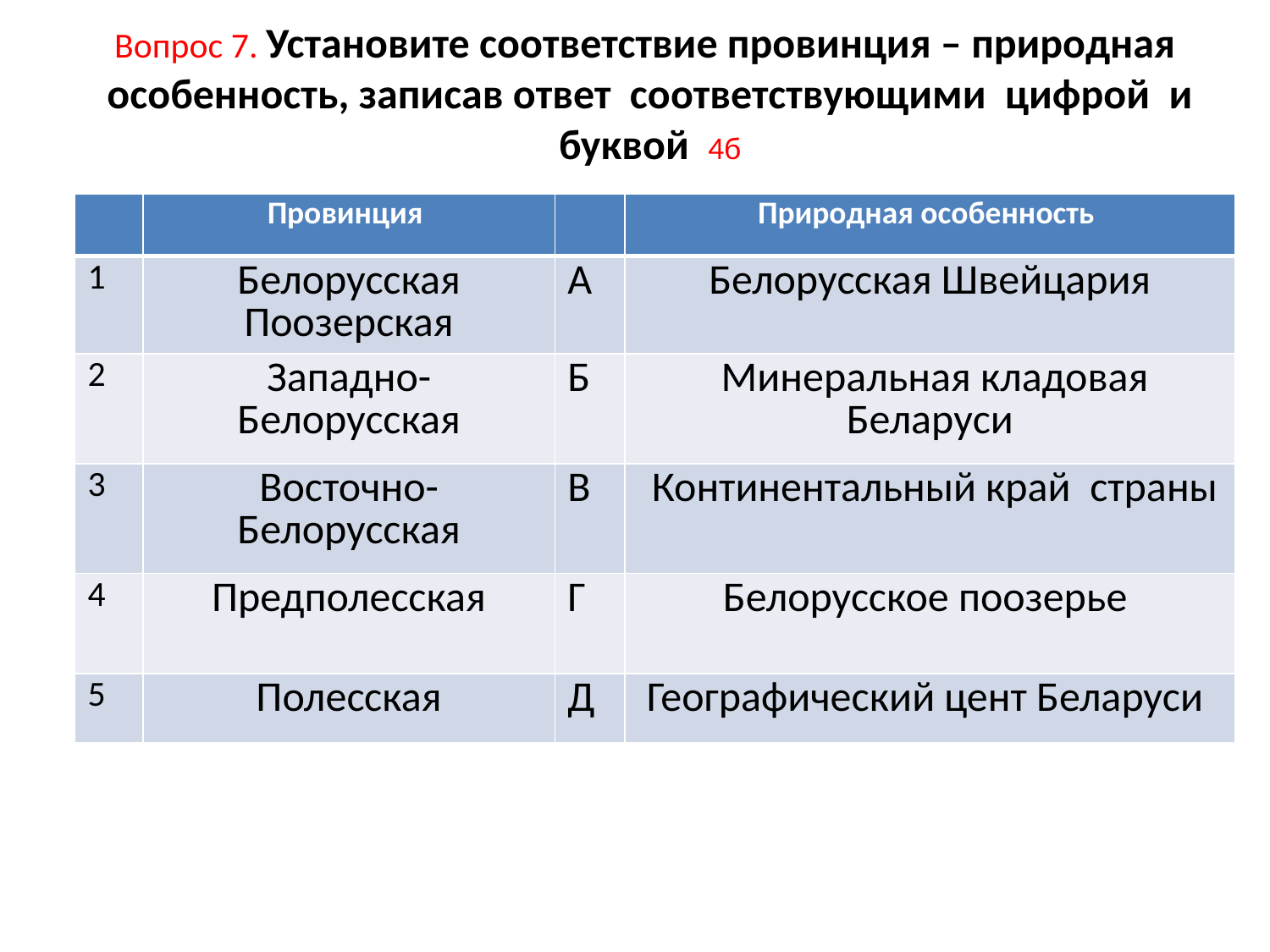

Вопрос 7. Установите соответствие провинция – природная  особенность, записав ответ  соответствующими  цифрой  и буквой  4б

|  | Провинция |  | Природная особенность |
| --- | --- | --- | --- |
| 1 | Белорусская Поозерская | А | Белорусская Швейцария |
| 2 | Западно-Белорусская | Б | Минеральная кладовая Беларуси |
| 3 | Восточно-Белорусская | В | Континентальный край страны |
| 4 | Предполесская | Г | Белорусское поозерье |
| 5 | Полесская | Д | Географический цент Беларуси |